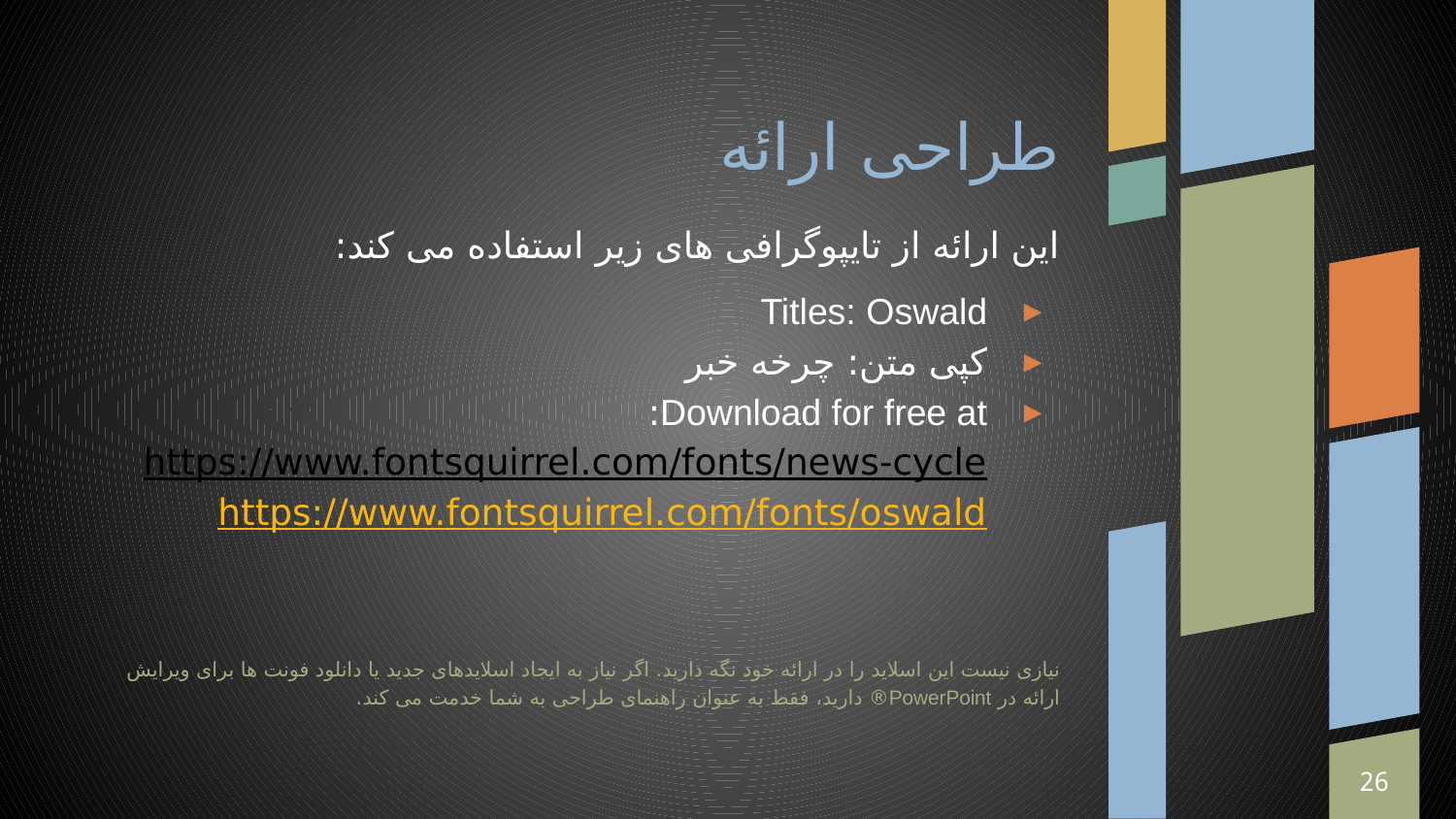

# طراحی ارائه
این ارائه از تایپوگرافی های زیر استفاده می کند:
Titles: Oswald
کپی متن: چرخه خبر
Download for free at:
https://www.fontsquirrel.com/fonts/news-cycle
https://www.fontsquirrel.com/fonts/oswald
نیازی نیست این اسلاید را در ارائه خود نگه دارید. اگر نیاز به ایجاد اسلایدهای جدید یا دانلود فونت ها برای ویرایش ارائه در PowerPoint® دارید، فقط به عنوان راهنمای طراحی به شما خدمت می کند.

26